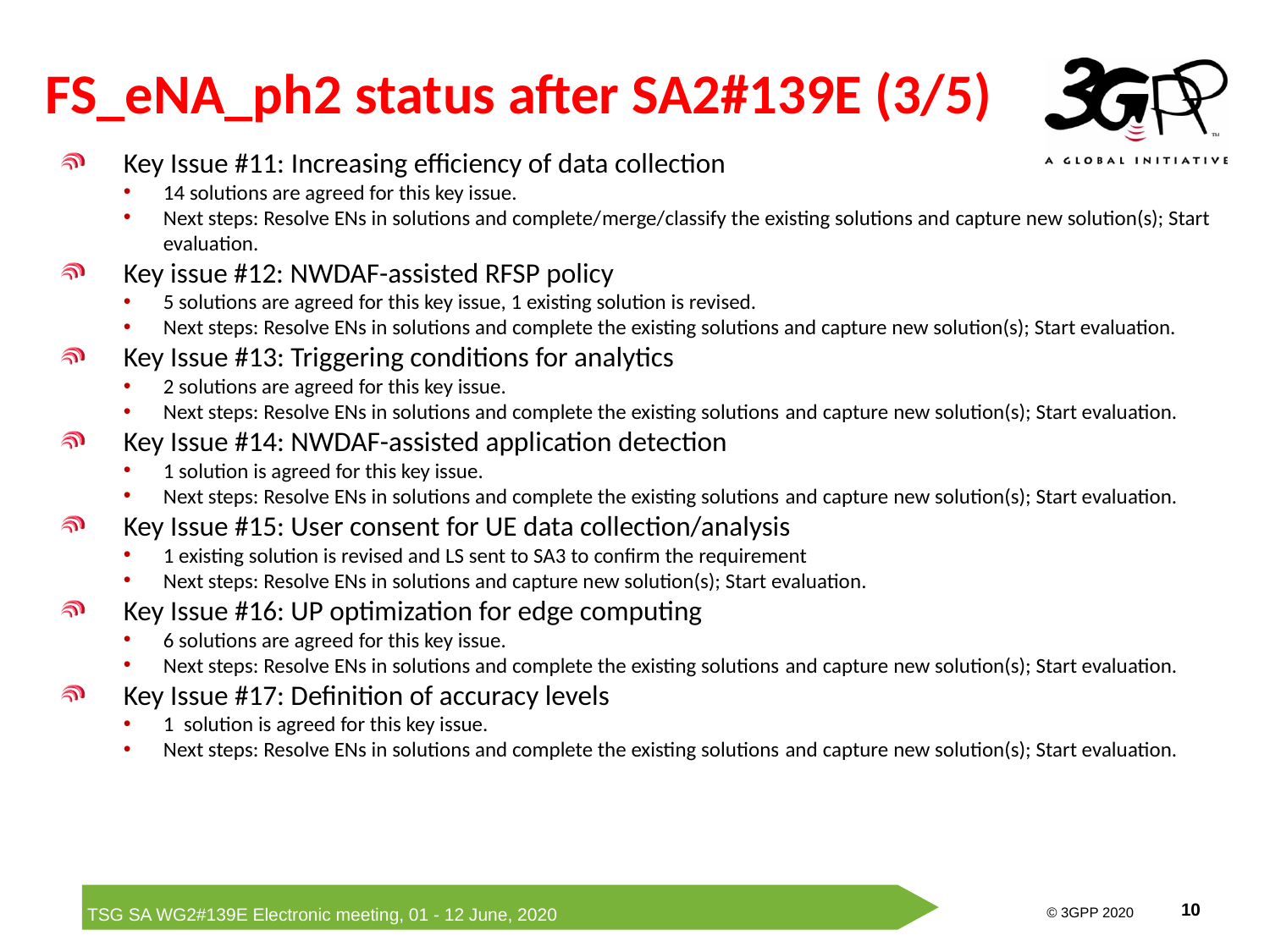

# FS_eNA_ph2 status after SA2#139E (3/5)
Key Issue #11: Increasing efficiency of data collection
14 solutions are agreed for this key issue.
Next steps: Resolve ENs in solutions and complete/merge/classify the existing solutions and capture new solution(s); Start evaluation.
Key issue #12: NWDAF-assisted RFSP policy
5 solutions are agreed for this key issue, 1 existing solution is revised.
Next steps: Resolve ENs in solutions and complete the existing solutions and capture new solution(s); Start evaluation.
Key Issue #13: Triggering conditions for analytics
2 solutions are agreed for this key issue.
Next steps: Resolve ENs in solutions and complete the existing solutions and capture new solution(s); Start evaluation.
Key Issue #14: NWDAF-assisted application detection
1 solution is agreed for this key issue.
Next steps: Resolve ENs in solutions and complete the existing solutions and capture new solution(s); Start evaluation.
Key Issue #15: User consent for UE data collection/analysis
1 existing solution is revised and LS sent to SA3 to confirm the requirement
Next steps: Resolve ENs in solutions and capture new solution(s); Start evaluation.
Key Issue #16: UP optimization for edge computing
6 solutions are agreed for this key issue.
Next steps: Resolve ENs in solutions and complete the existing solutions and capture new solution(s); Start evaluation.
Key Issue #17: Definition of accuracy levels
1  solution is agreed for this key issue.
Next steps: Resolve ENs in solutions and complete the existing solutions and capture new solution(s); Start evaluation.